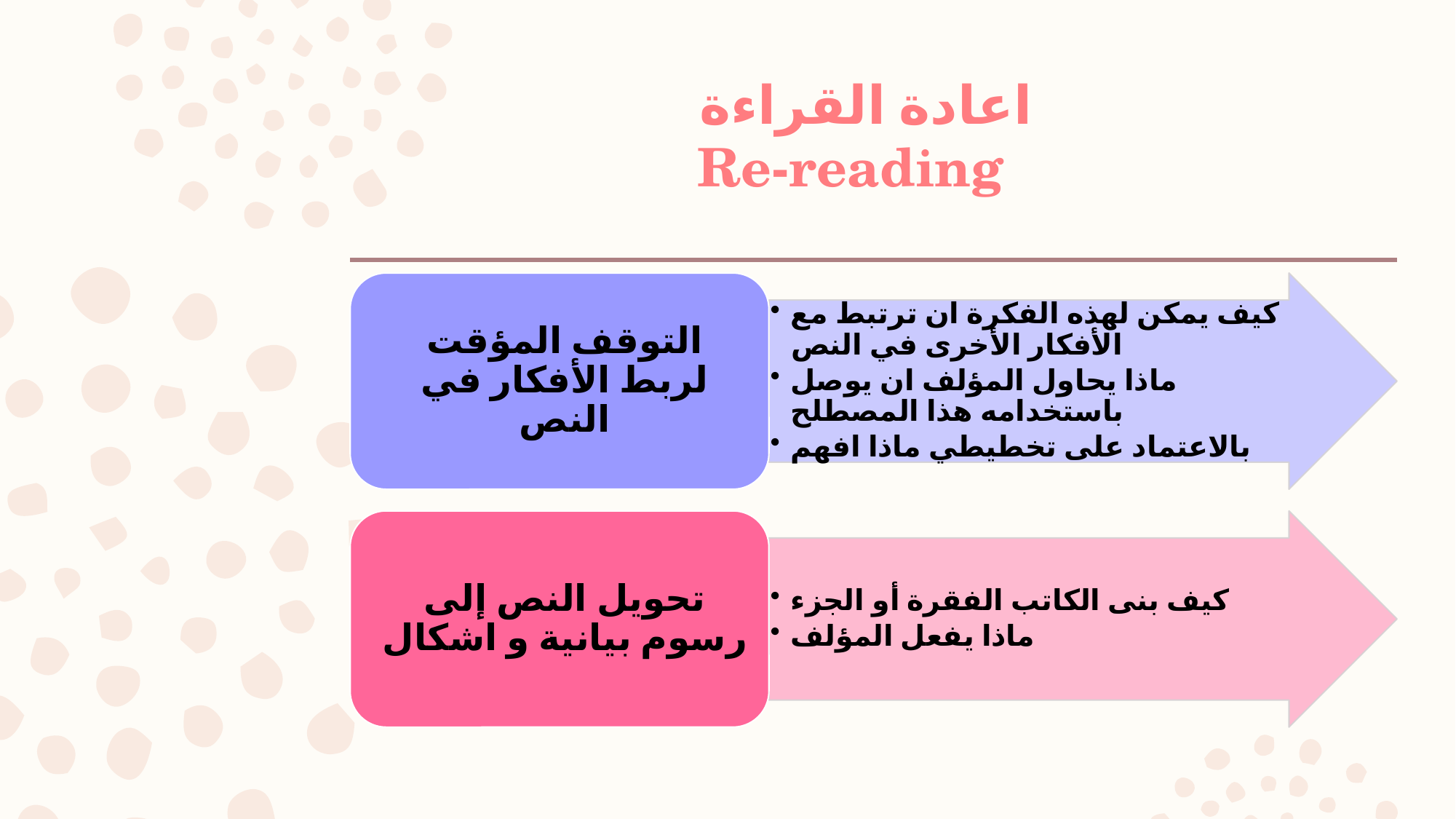

# اعادة القراءة Re-reading
كيف يمكن لهذه الفكرة ان ترتبط مع الأفكار الأخرى في النص
ماذا يحاول المؤلف ان يوصل باستخدامه هذا المصطلح
بالاعتماد على تخطيطي ماذا افهم
التوقف المؤقت لربط الأفكار في النص
كيف بنى الكاتب الفقرة أو الجزء
ماذا يفعل المؤلف
تحويل النص إلى رسوم بيانية و اشكال